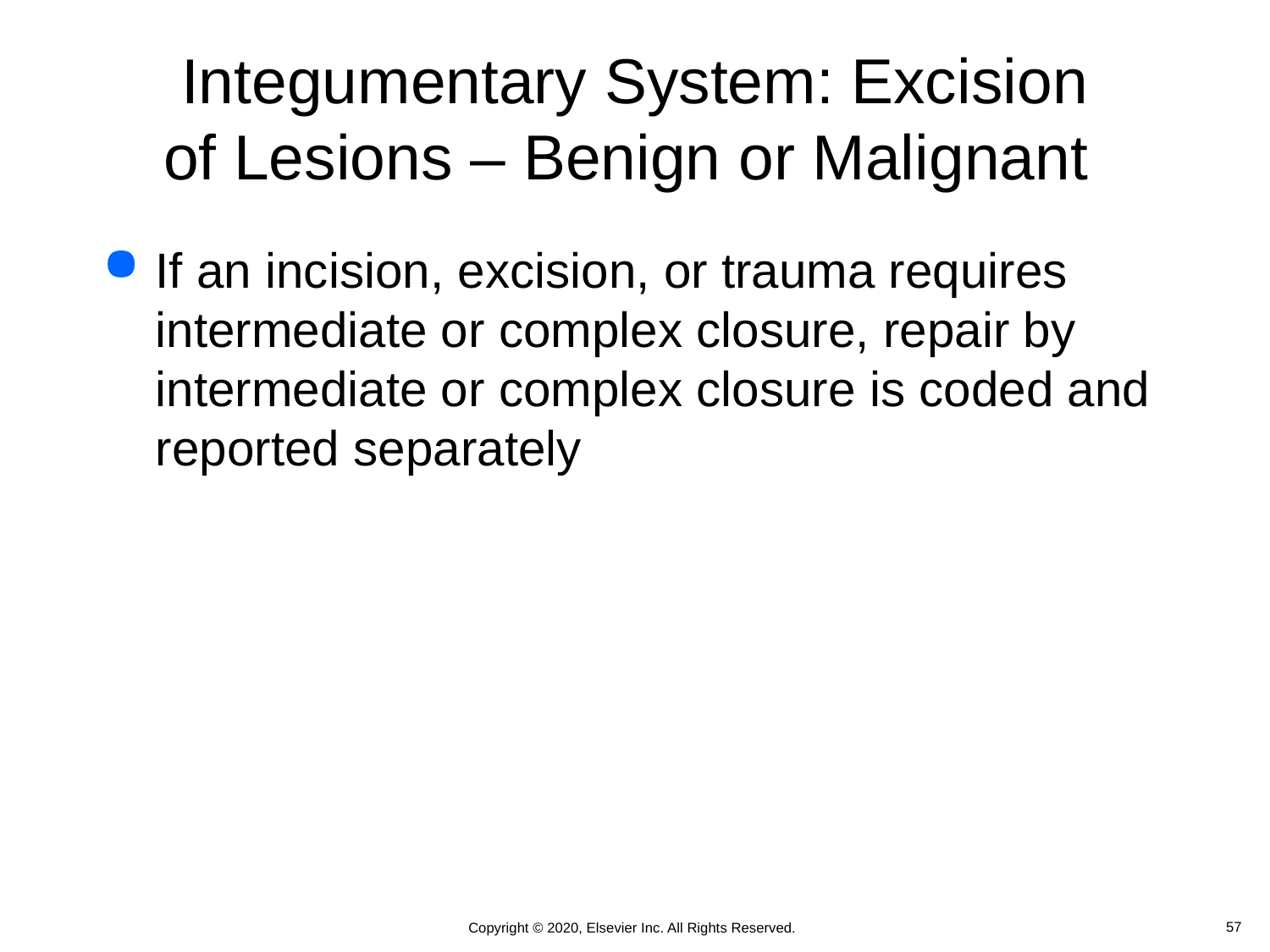

# Integumentary System: Excision of Lesions – Benign or Malignant
If an incision, excision, or trauma requires intermediate or complex closure, repair by intermediate or complex closure is coded and reported separately
 57